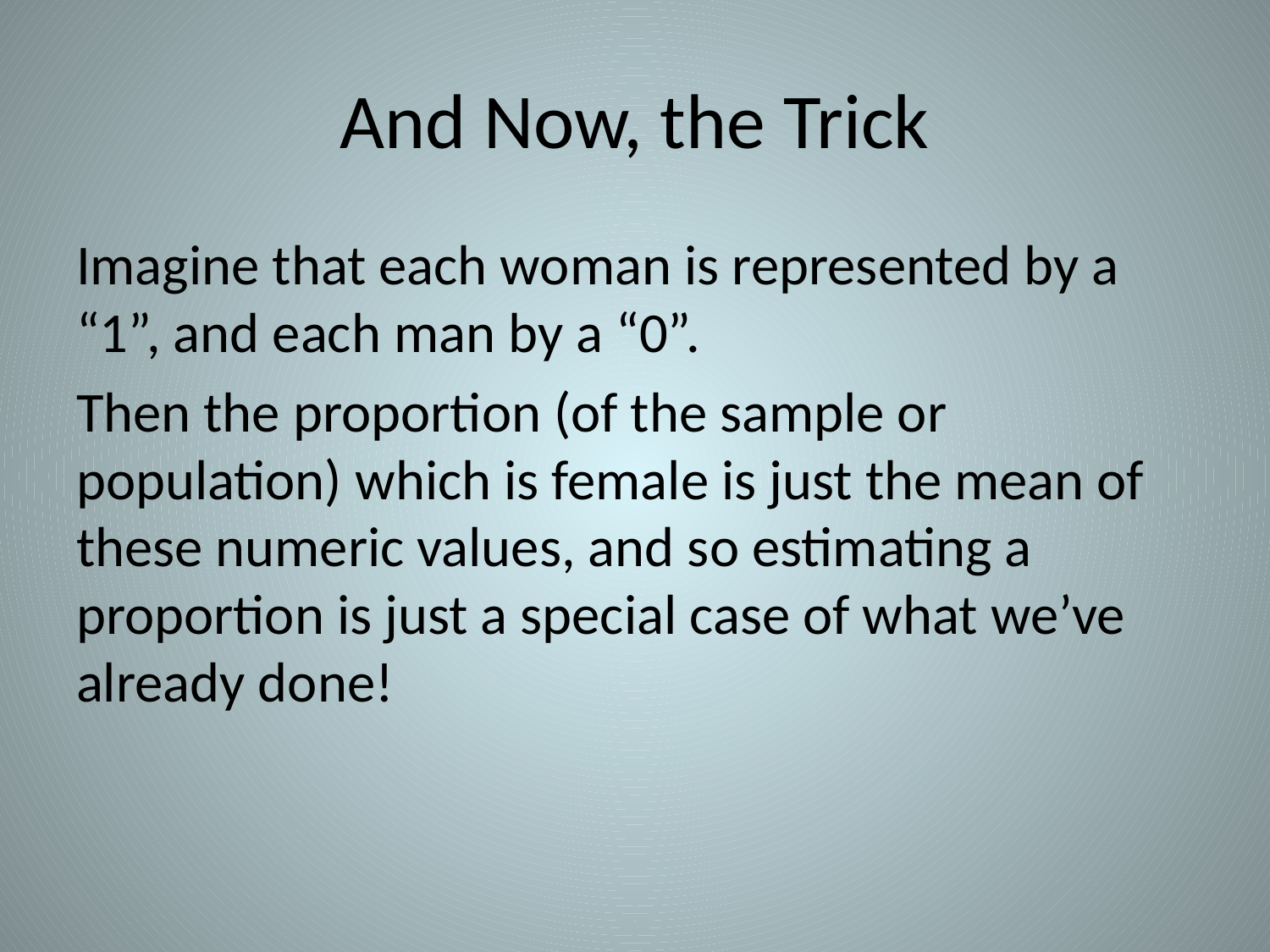

# And Now, the Trick
Imagine that each woman is represented by a “1”, and each man by a “0”.
Then the proportion (of the sample or population) which is female is just the mean of these numeric values, and so estimating a proportion is just a special case of what we’ve already done!